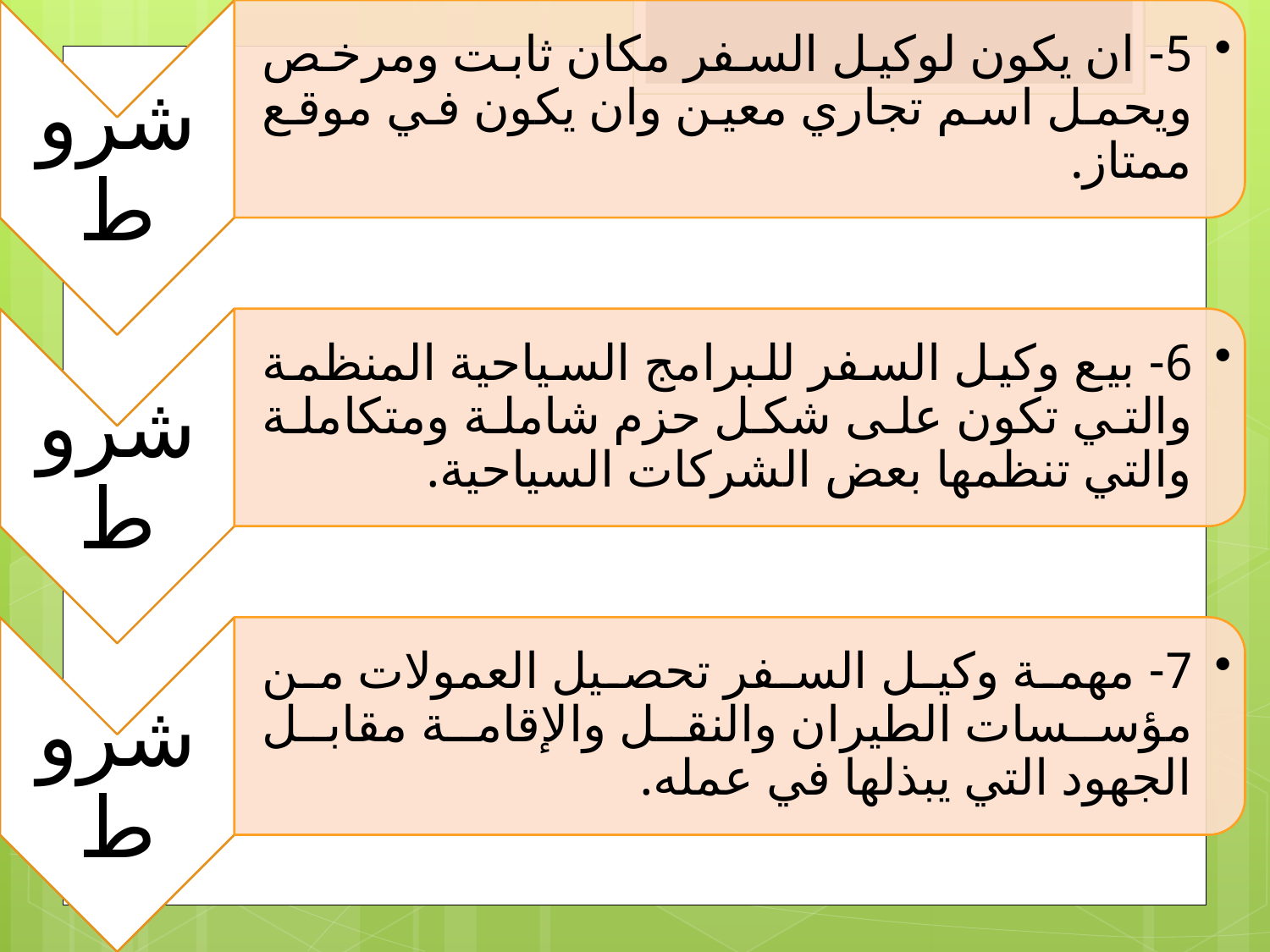

شروط
5- ان يكون لوكيل السفر مكان ثابت ومرخص ويحمل اسم تجاري معين وان يكون في موقع ممتاز.
شروط
6- بيع وكيل السفر للبرامج السياحية المنظمة والتي تكون على شكل حزم شاملة ومتكاملة والتي تنظمها بعض الشركات السياحية.
شروط
7- مهمة وكيل السفر تحصيل العمولات من مؤسسات الطيران والنقل والإقامة مقابل الجهود التي يبذلها في عمله.